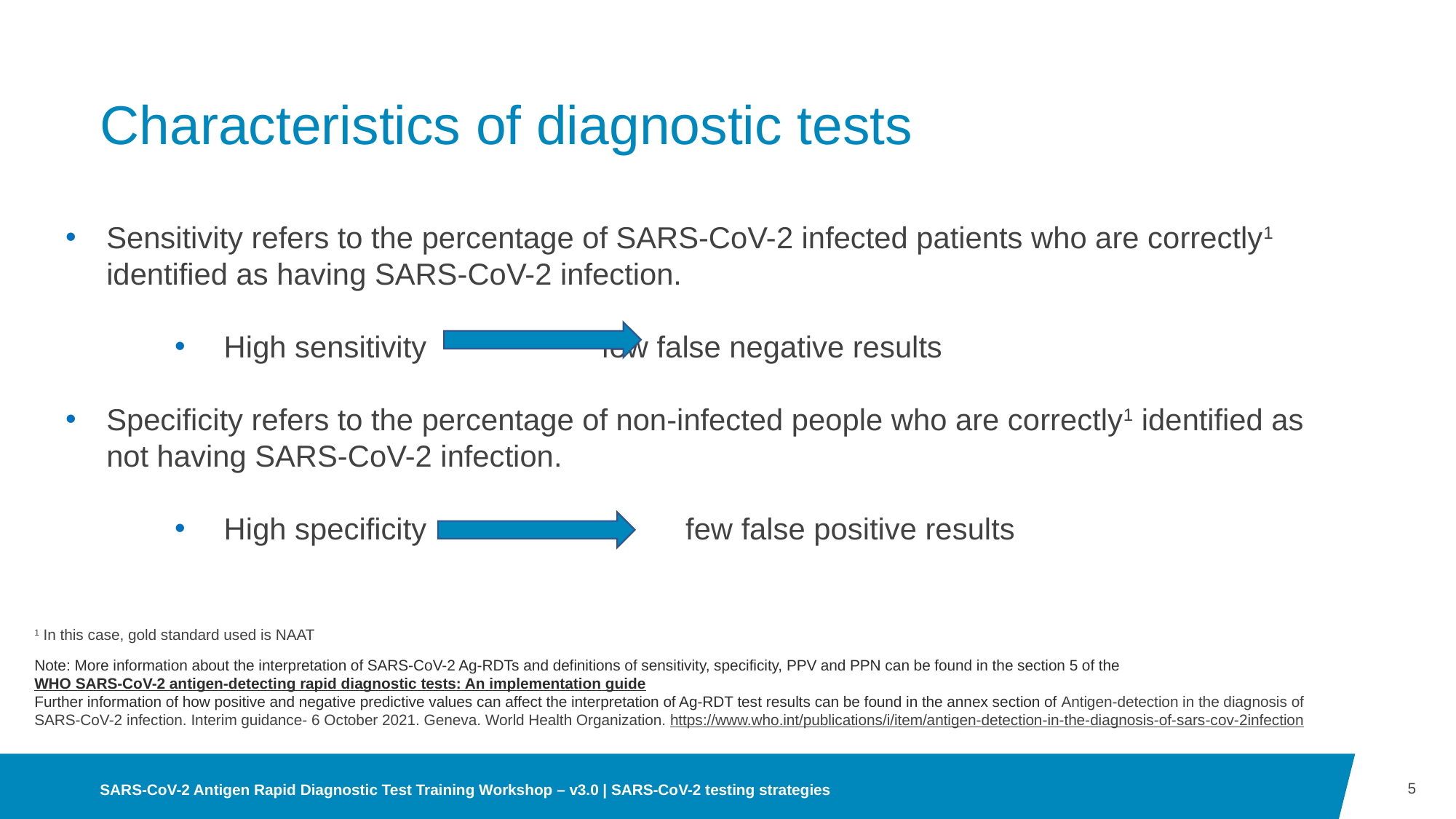

# Characteristics of diagnostic tests
Sensitivity refers to the percentage of SARS-CoV-2 infected patients who are correctly1 identified as having SARS-CoV-2 infection.

 High sensitivity	                    few false negative results

Specificity refers to the percentage of non-infected people who are correctly1 identified as not having SARS-CoV-2 infection.

 High specificity              	    few false positive results

1 In this case, gold standard used is NAAT
Note: More information about the interpretation of SARS-CoV-2 Ag-RDTs and definitions of sensitivity, specificity, PPV and PPN can be found in the section 5 of the WHO SARS-CoV-2 antigen-detecting rapid diagnostic tests: An implementation guide
Further information of how positive and negative predictive values can affect the interpretation of Ag-RDT test results can be found in the annex section of Antigen-detection in the diagnosis of SARS-CoV-2 infection. Interim guidance- 6 October 2021. Geneva. World Health Organization. https://www.who.int/publications/i/item/antigen-detection-in-the-diagnosis-of-sars-cov-2infection

5
SARS-CoV-2 Antigen Rapid Diagnostic Test Training Workshop – v3.0 | SARS-CoV-2 testing strategies